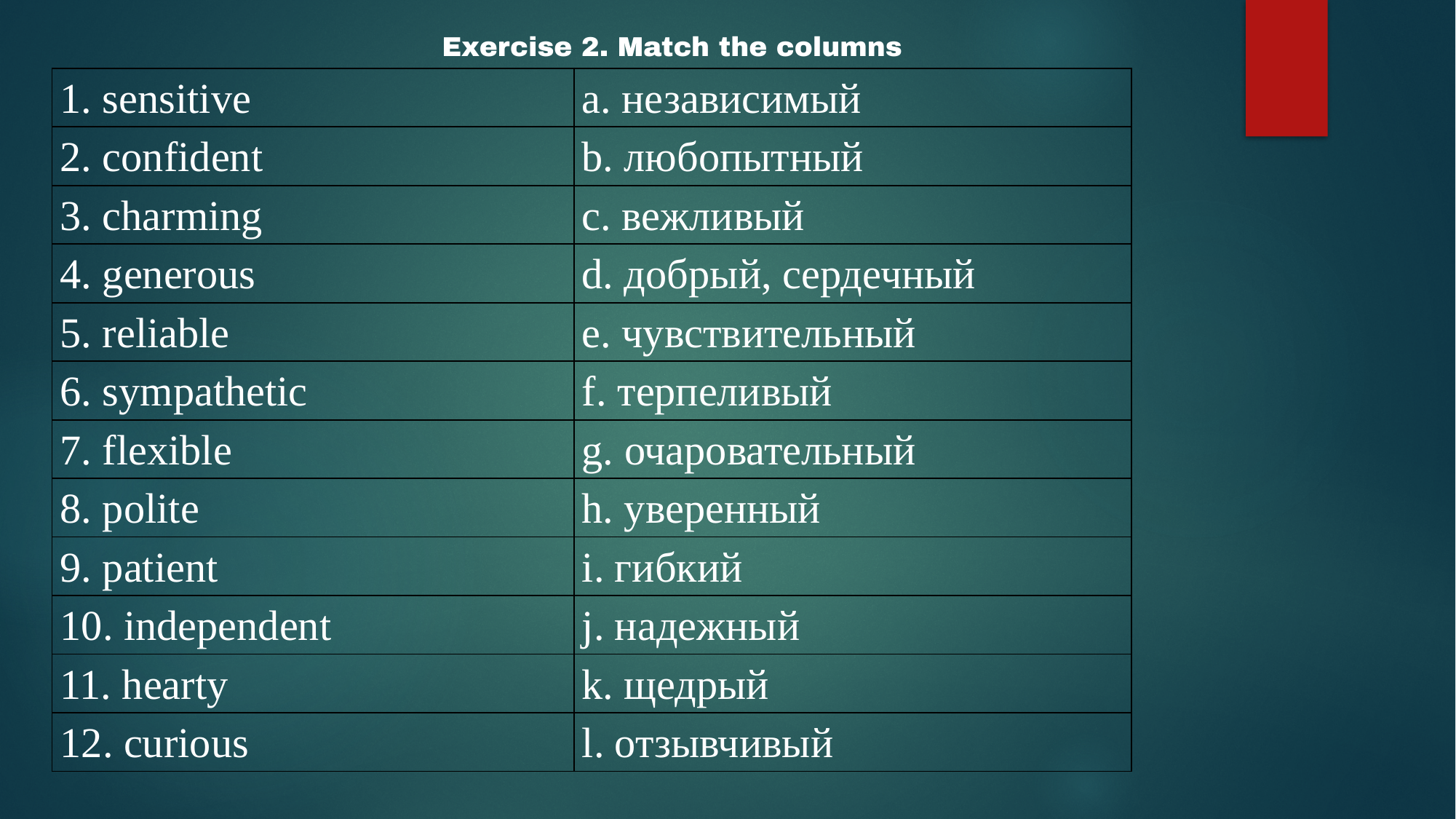

Exercise 2. Match the columns
| 1. sensitive | a. независимый |
| --- | --- |
| 2. confident | b. любопытный |
| 3. charming | c. вежливый |
| 4. generous | d. добрый, сердечный |
| 5. reliable | e. чувствительный |
| 6. sympathetic | f. терпеливый |
| 7. flexible | g. очаровательный |
| 8. polite | h. уверенный |
| 9. patient | i. гибкий |
| 10. independent | j. надежный |
| 11. hearty | k. щедрый |
| 12. curious | l. отзывчивый |